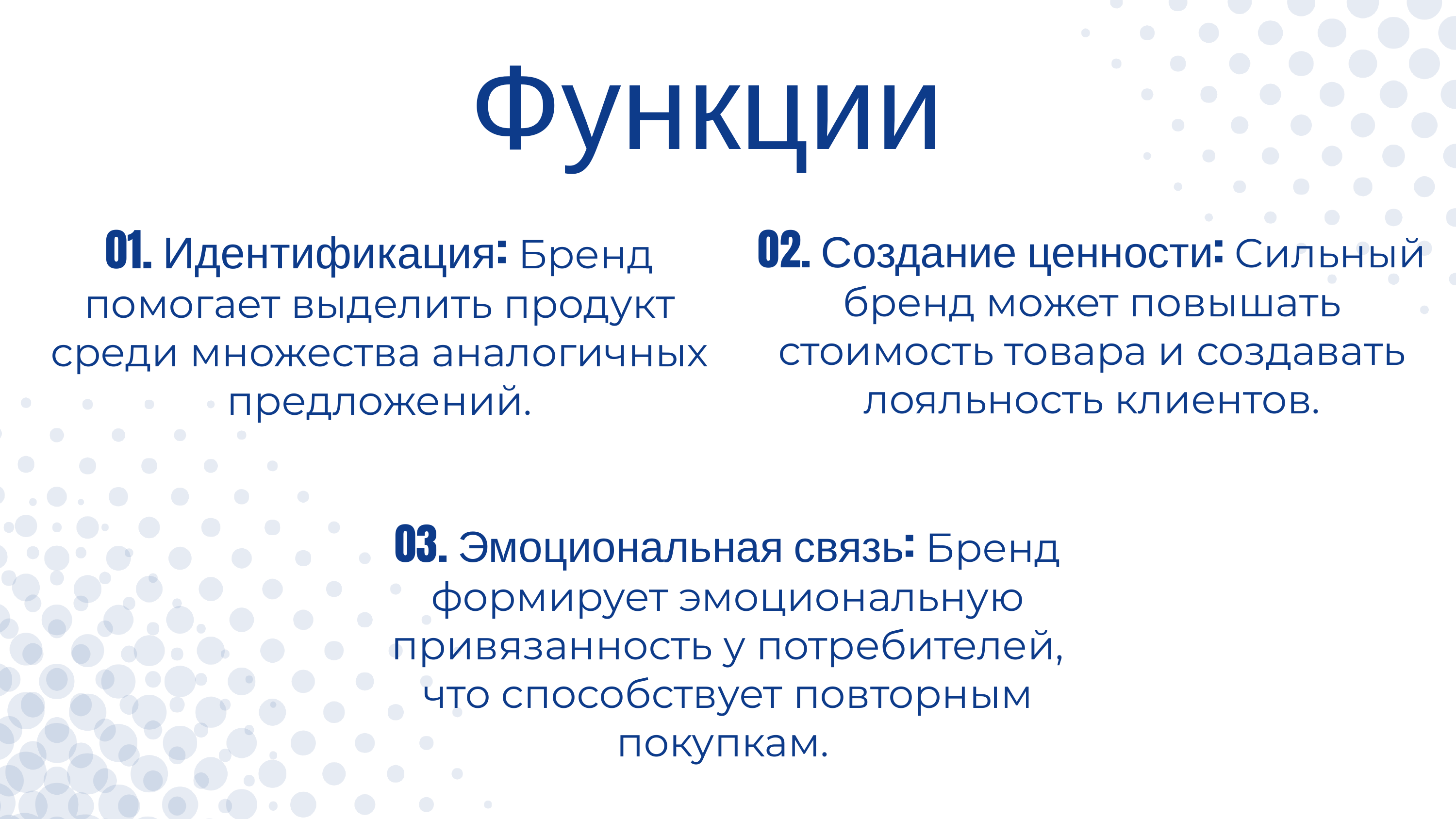

Функции
01. Идентификация: Бренд помогает выделить продукт среди множества аналогичных предложений.

02. Создание ценности: Сильный бренд может повышать стоимость товара и создавать лояльность клиентов.

03. Эмоциональная связь: Бренд формирует эмоциональную привязанность у потребителей, что способствует повторным покупкам.